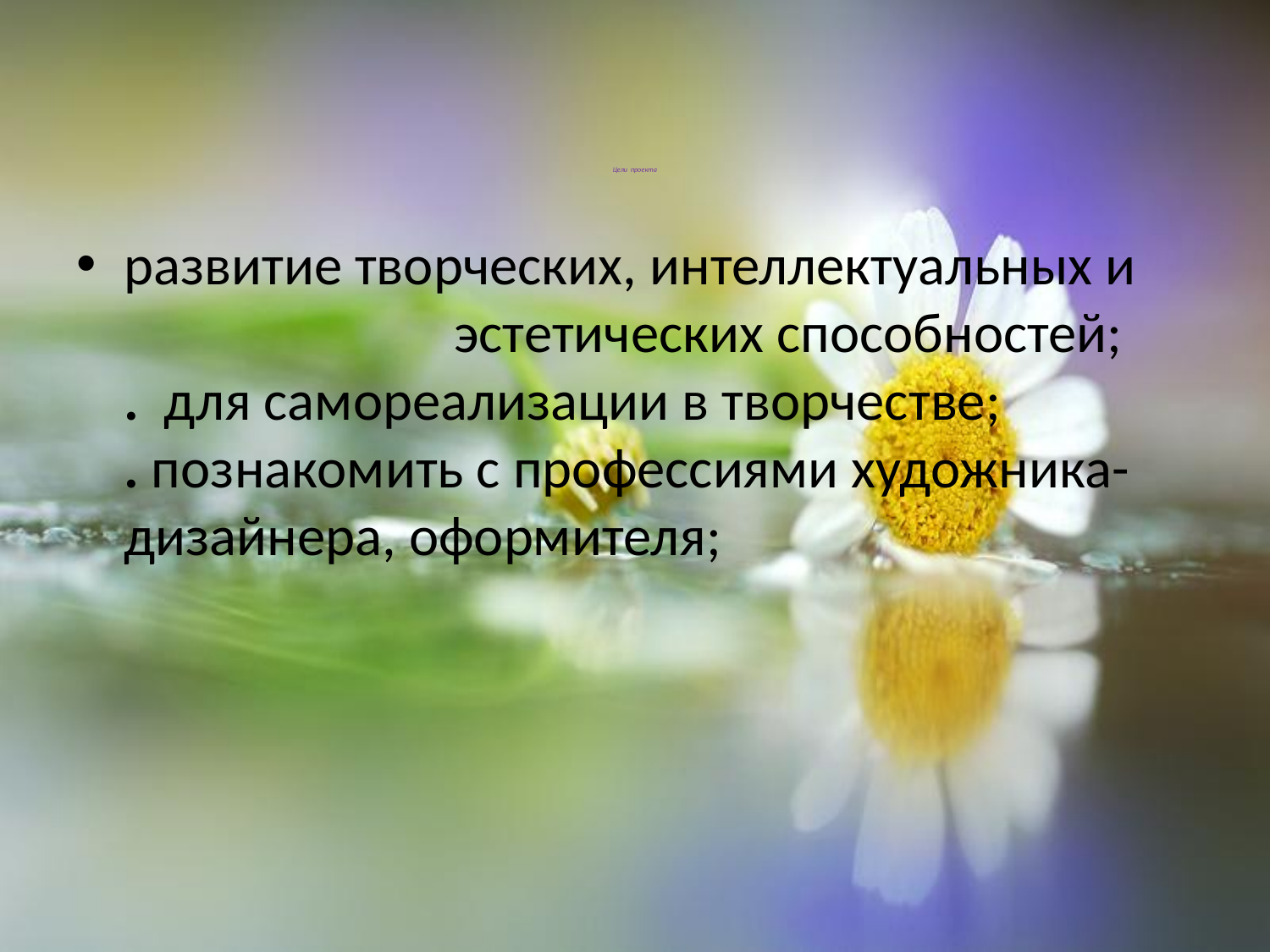

# Цели  проекта
развитие творческих, интеллектуальных и                               эстетических способностей;
.  для самореализации в творчестве;
. познакомить с профессиями художника-дизайнера, оформителя;